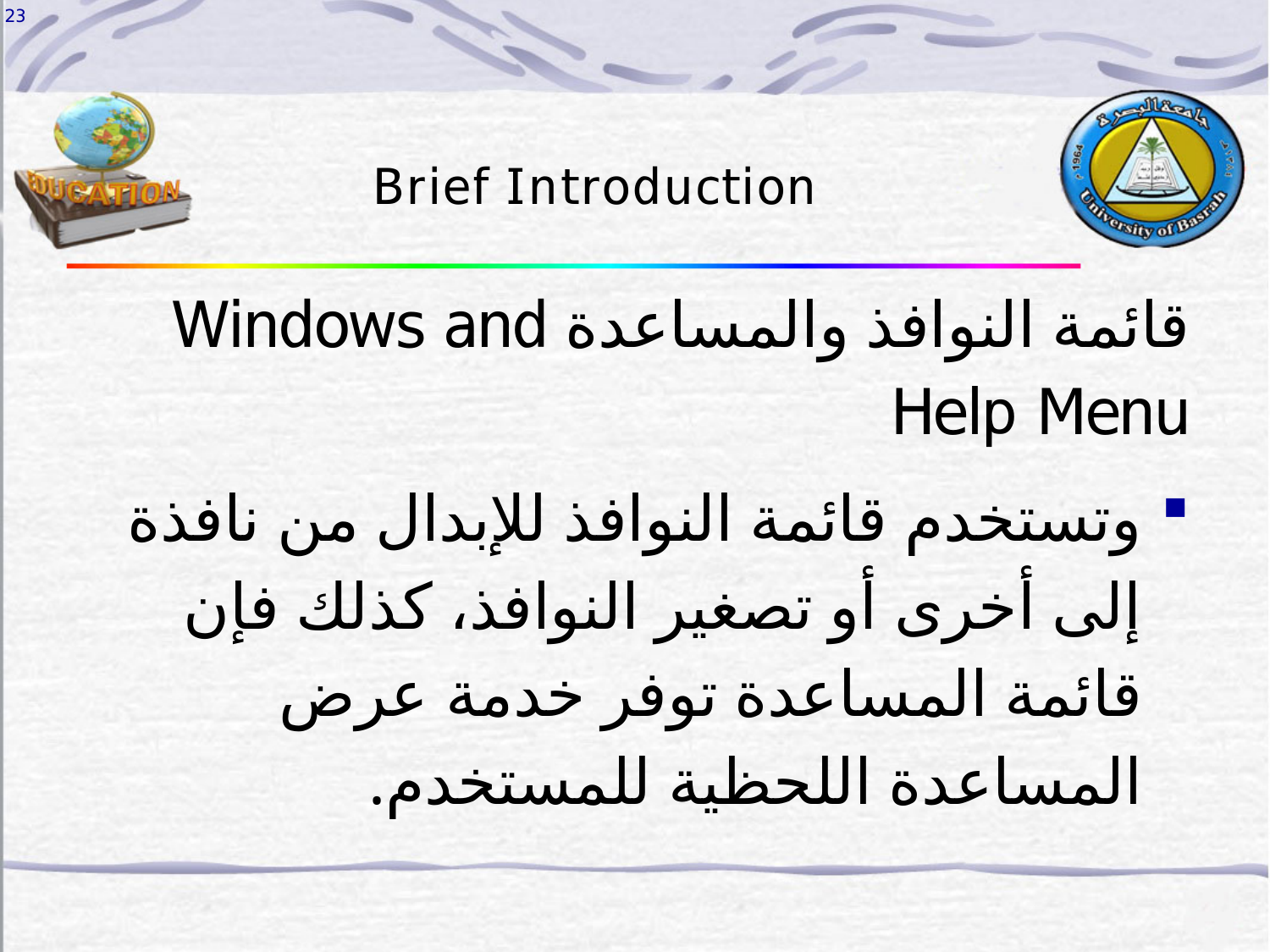

23
Brief Introduction
قائمة النوافذ والمساعدة Windows and Help Menu
وتستخدم قائمة النوافذ للإبدال من نافذة إلى أخرى أو تصغير النوافذ، كذلك فإن قائمة المساعدة توفر خدمة عرض المساعدة اللحظية للمستخدم.